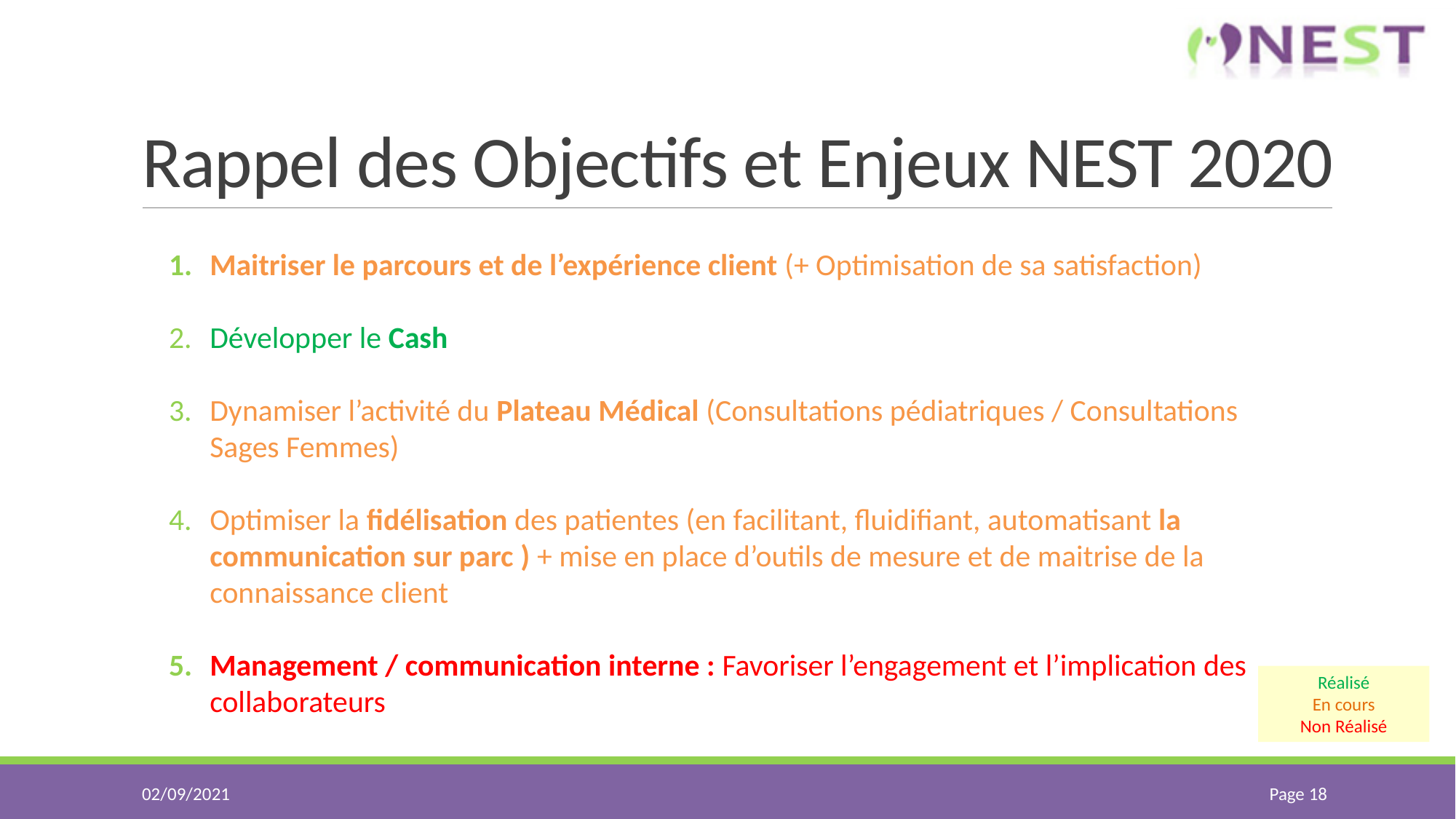

# Rappel des Objectifs et Enjeux NEST 2020
Maitriser le parcours et de l’expérience client (+ Optimisation de sa satisfaction)

Développer le Cash

Dynamiser l’activité du Plateau Médical (Consultations pédiatriques / Consultations Sages Femmes)

Optimiser la fidélisation des patientes (en facilitant, fluidifiant, automatisant la communication sur parc ) + mise en place d’outils de mesure et de maitrise de la connaissance client

Management / communication interne : Favoriser l’engagement et l’implication des collaborateurs
Réalisé
En cours
Non Réalisé
02/09/2021
Page 18